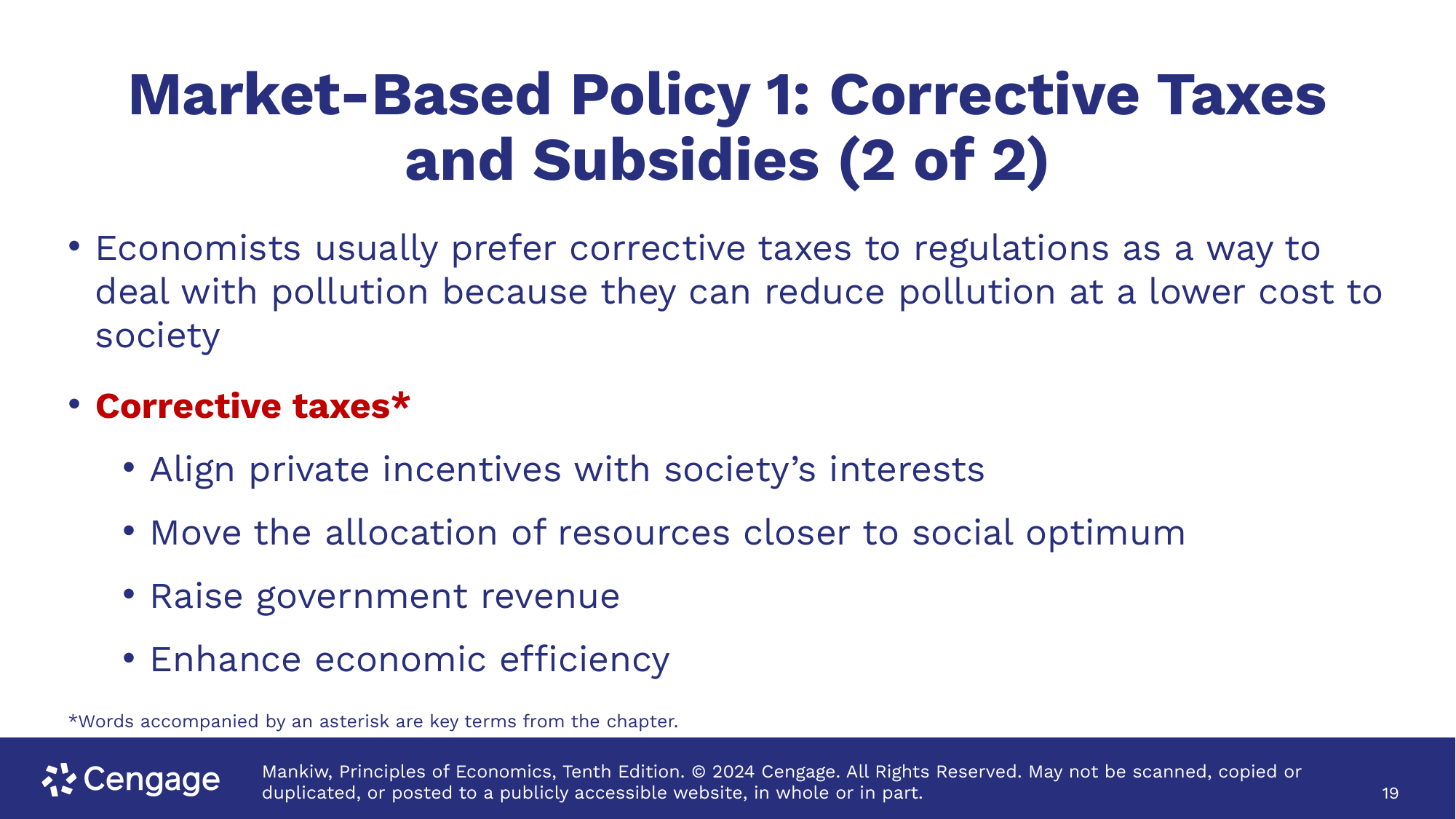

# Market-Based Policy 1: Corrective Taxes and Subsidies (2 of 2)
Economists usually prefer corrective taxes to regulations as a way to deal with pollution because they can reduce pollution at a lower cost to society
Corrective taxes*
Align private incentives with society’s interests
Move the allocation of resources closer to social optimum
Raise government revenue
Enhance economic efficiency
*Words accompanied by an asterisk are key terms from the chapter.